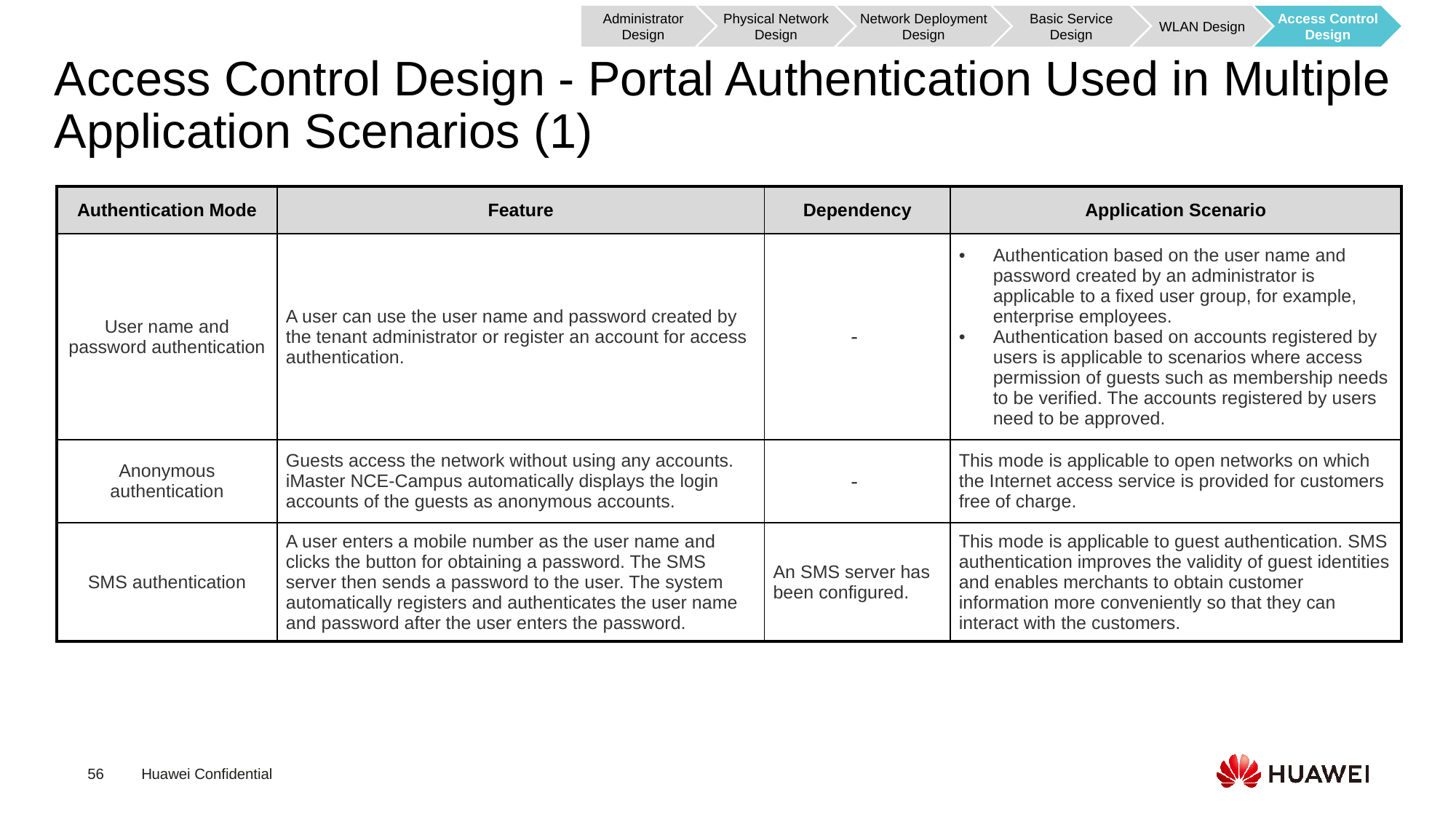

Administrator Design
Physical Network Design
Network Deployment Design
Basic Service Design
WLAN Design
Access Control Design
# Access Control Design - Portal Authentication Used in Multiple Application Scenarios (1)
| Authentication Mode | Feature | Dependency | Application Scenario |
| --- | --- | --- | --- |
| User name and password authentication | A user can use the user name and password created by the tenant administrator or register an account for access authentication. | - | Authentication based on the user name and password created by an administrator is applicable to a fixed user group, for example, enterprise employees. Authentication based on accounts registered by users is applicable to scenarios where access permission of guests such as membership needs to be verified. The accounts registered by users need to be approved. |
| Anonymous authentication | Guests access the network without using any accounts. iMaster NCE-Campus automatically displays the login accounts of the guests as anonymous accounts. | - | This mode is applicable to open networks on which the Internet access service is provided for customers free of charge. |
| SMS authentication | A user enters a mobile number as the user name and clicks the button for obtaining a password. The SMS server then sends a password to the user. The system automatically registers and authenticates the user name and password after the user enters the password. | An SMS server has been configured. | This mode is applicable to guest authentication. SMS authentication improves the validity of guest identities and enables merchants to obtain customer information more conveniently so that they can interact with the customers. |